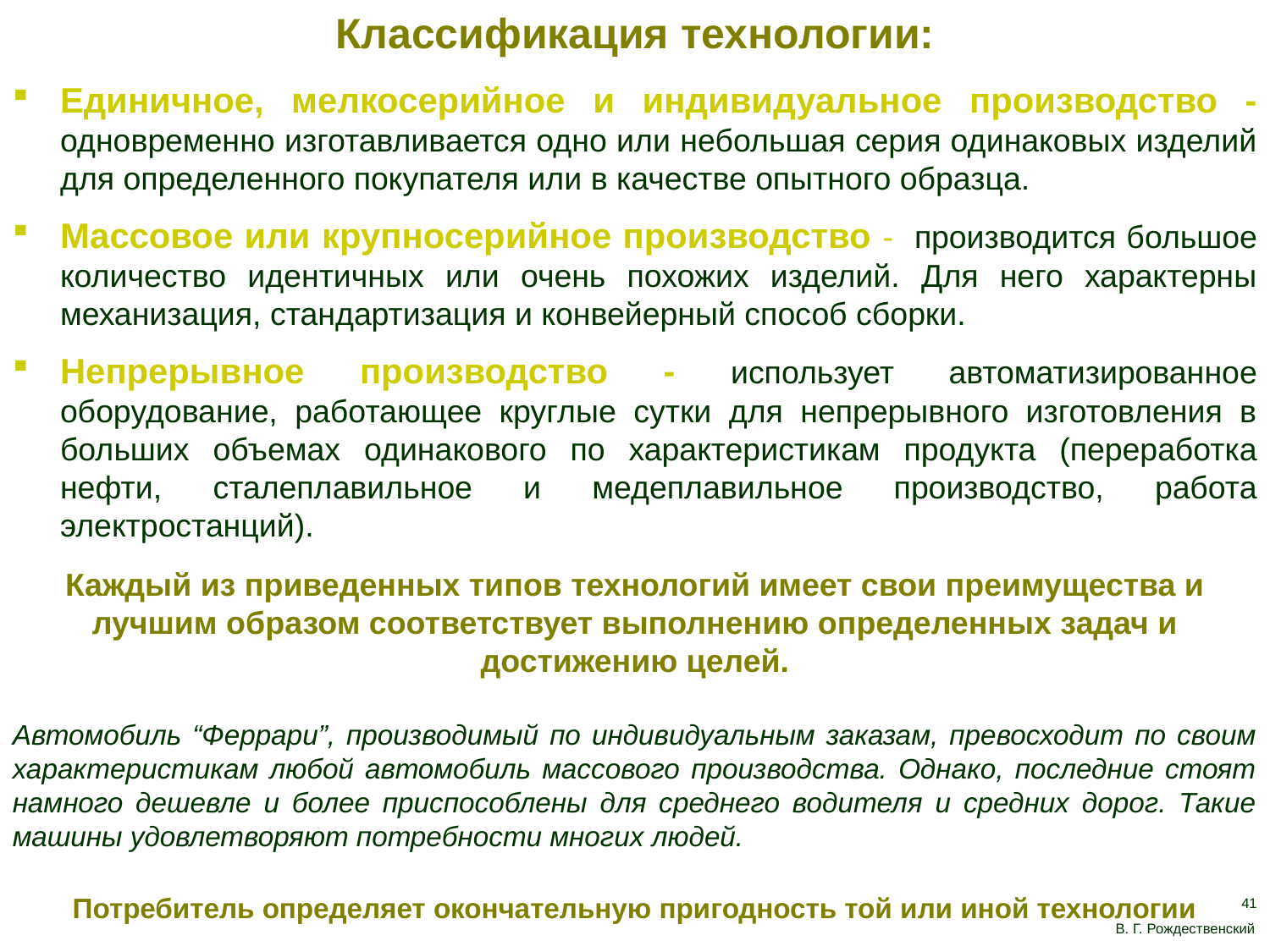

Классификация технологии:

Единичное, мелкосерийное и индивидуальное производство - одновременно изготавливается одно или небольшая серия одинаковых изделий для определенного покупателя или в качестве опытного образца.

Массовое или крупносерийное производство -  производится большое количество идентичных или очень похожих изделий. Для него характерны механизация, стандартизация и конвейерный способ сборки.

Непрерывное производство - использует автоматизированное оборудование, работающее круглые сутки для непрерывного изготовления в больших объемах одинакового по характеристикам продукта (переработка нефти, сталеплавильное и медеплавильное производство, работа электростанций).

Каждый из приведенных типов технологий имеет свои преимущества и лучшим образом соответствует выполнению определенных задач и достижению целей.

Автомобиль “Феррари”, производимый по индивидуальным заказам, превосходит по своим характеристикам любой автомобиль массового производства. Однако, последние стоят намного дешевле и более приспособлены для среднего водителя и средних дорог. Такие машины удовлетворяют потребности многих людей.

Потребитель определяет окончательную пригодность той или иной технологии
41
В. Г. Рождественский